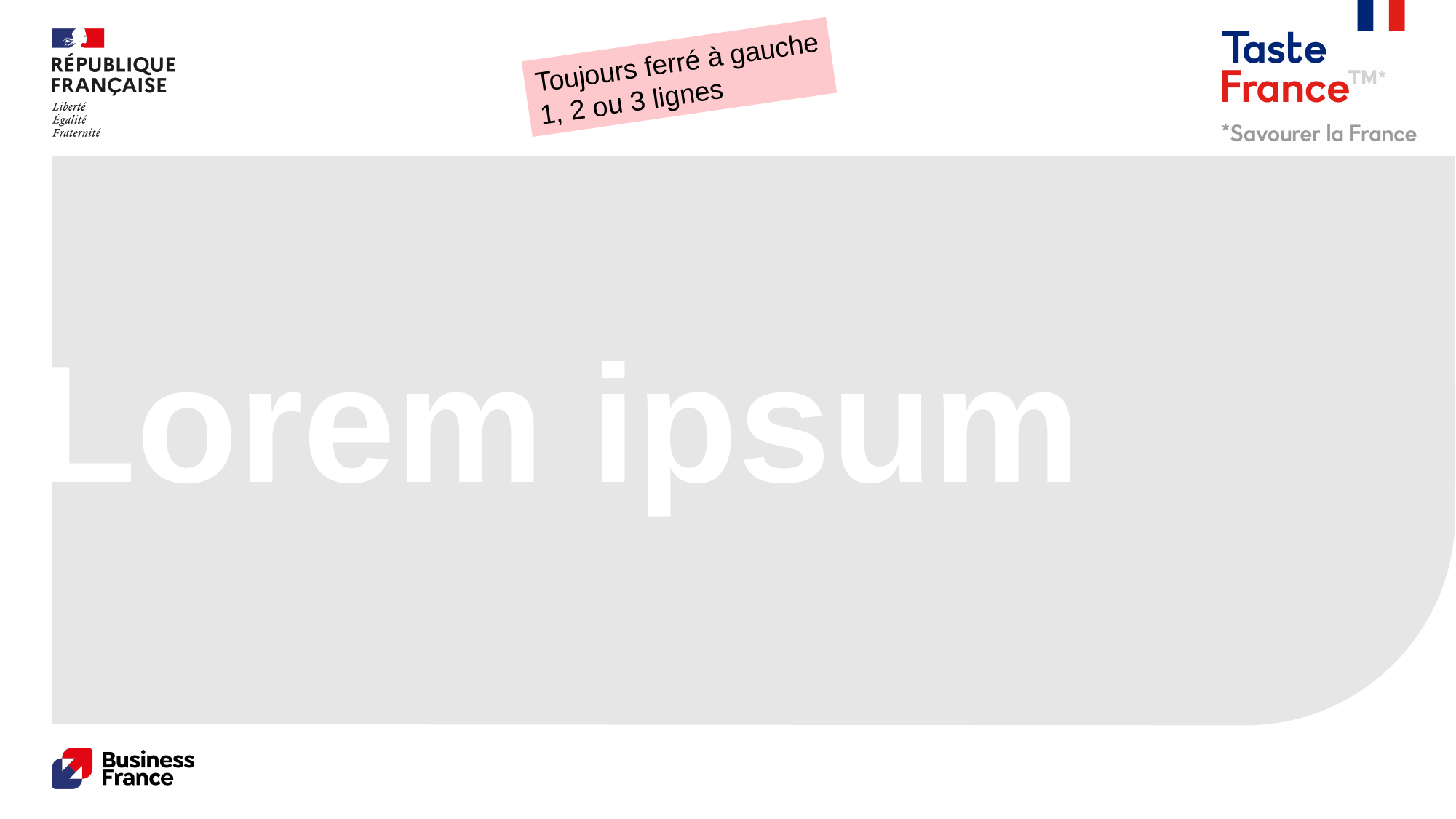

Toujours ferré à gauche
1, 2 ou 3 lignes
# Lorem ipsum